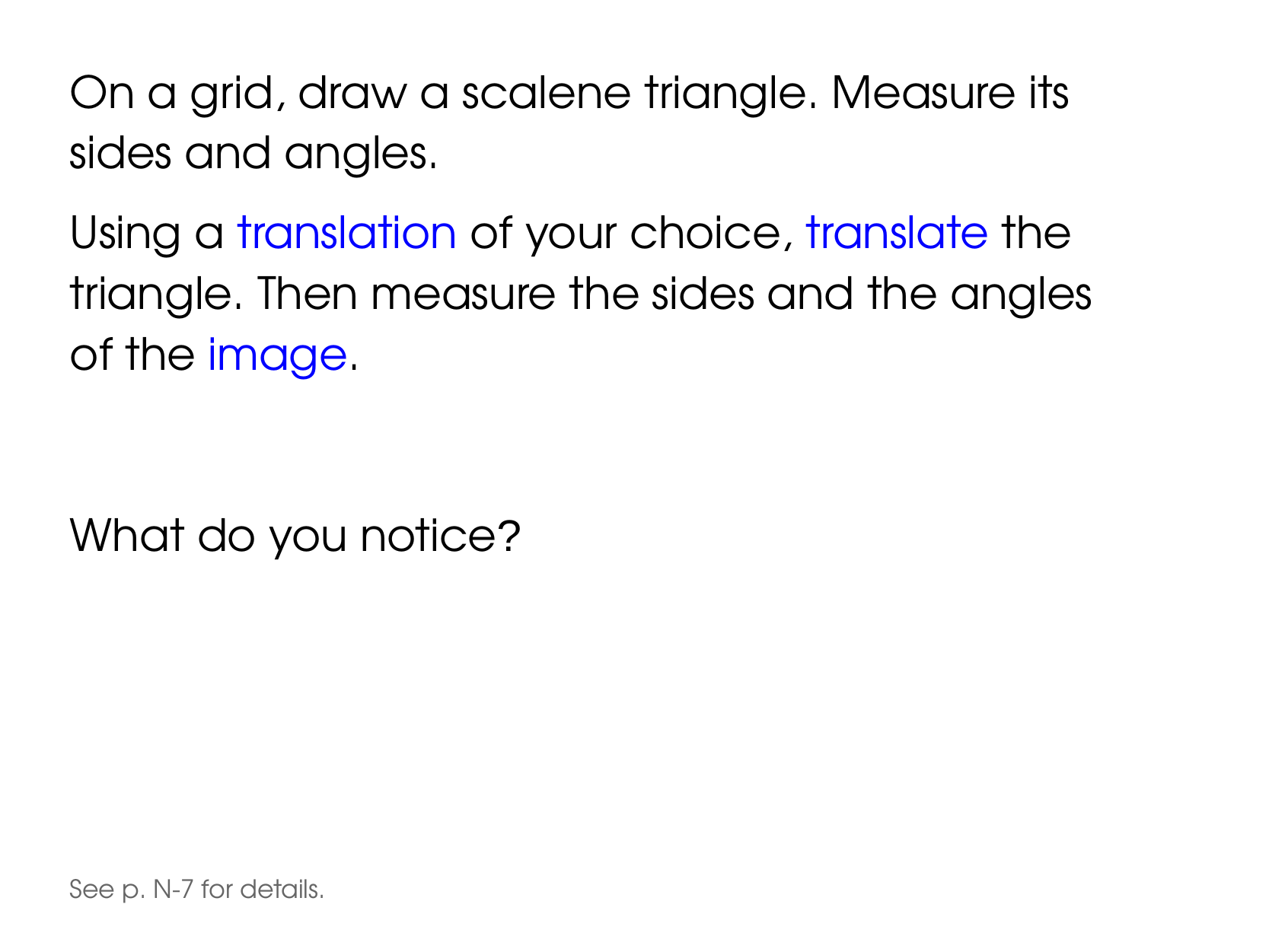

On a grid, draw a scalene triangle. Measure its sides and angles.
Using a translation of your choice, translate the triangle. Then measure the sides and the angles of the image.
What do you notice?
See p. N-7 for details.